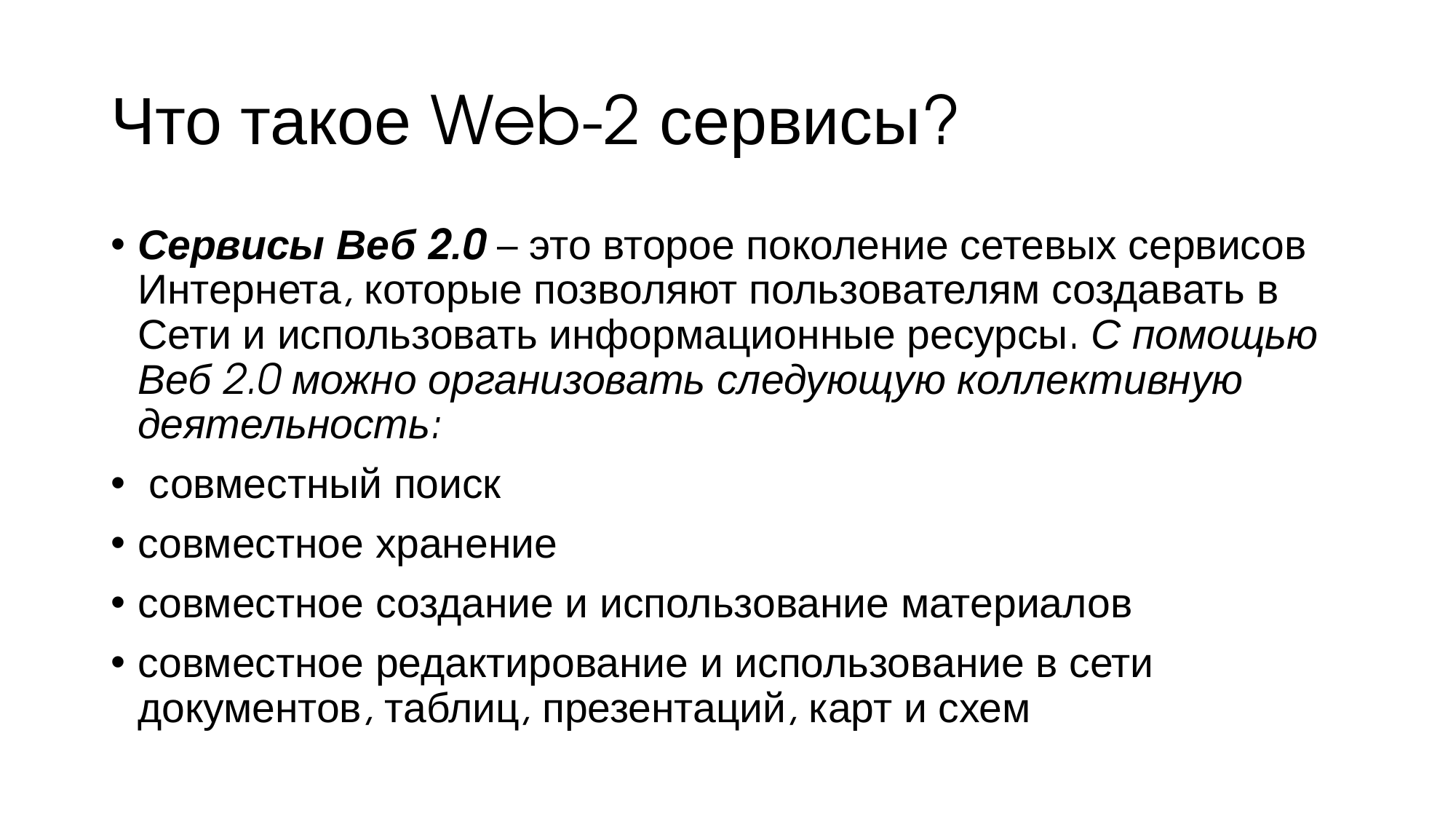

# Что такое Web-2 сервисы?
Сервисы Веб 2.0 – это второе поколение сетевых сервисов Интернета, которые позволяют пользователям создавать в Сети и использовать информационные ресурсы. С помощью Веб 2.0 можно организовать следующую коллективную деятельность:
 совместный поиск
совместное хранение
совместное создание и использование материалов
совместное редактирование и использование в сети документов, таблиц, презентаций, карт и схем